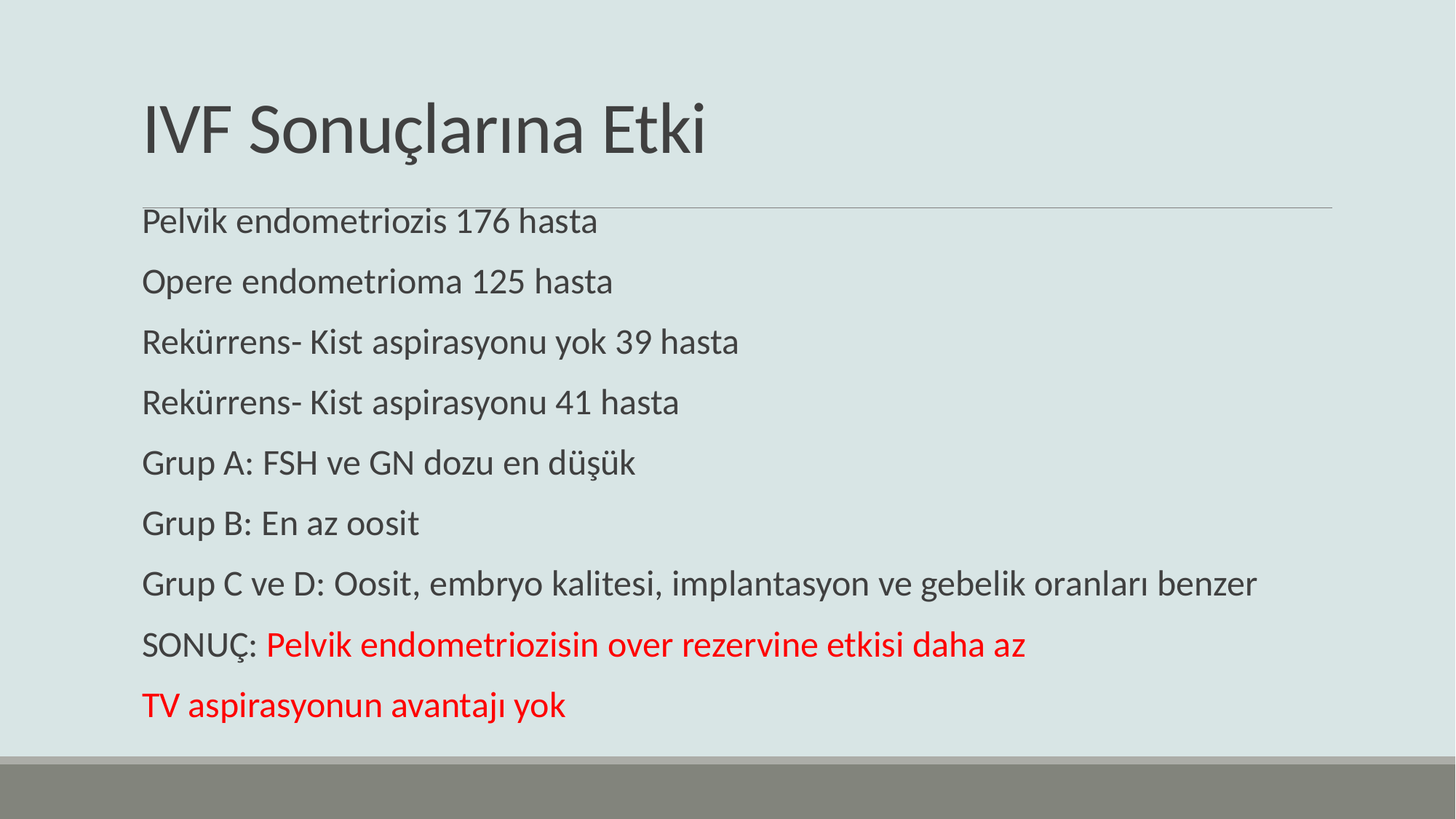

# IVF Sonuçlarına Etki
Pelvik endometriozis 176 hasta
Opere endometrioma 125 hasta
Rekürrens- Kist aspirasyonu yok 39 hasta
Rekürrens- Kist aspirasyonu 41 hasta
Grup A: FSH ve GN dozu en düşük
Grup B: En az oosit
Grup C ve D: Oosit, embryo kalitesi, implantasyon ve gebelik oranları benzer
SONUÇ: Pelvik endometriozisin over rezervine etkisi daha az
TV aspirasyonun avantajı yok